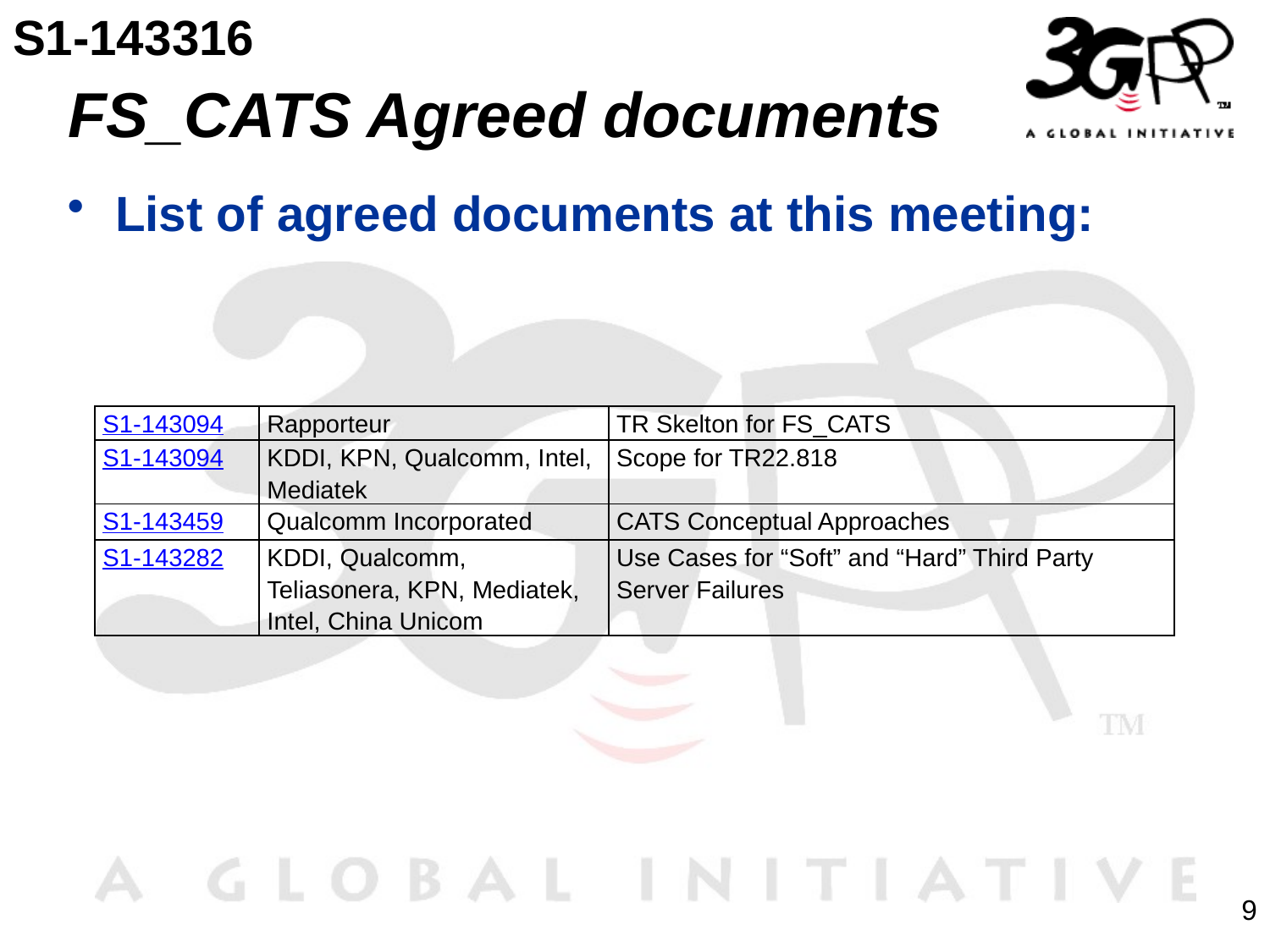

S1-143316
# FS_CATS Agreed documents
List of agreed documents at this meeting:

| S1-143094 | Rapporteur | TR Skelton for FS\_CATS |
| --- | --- | --- |
| S1-143094 | KDDI, KPN, Qualcomm, Intel, Mediatek | Scope for TR22.818 |
| S1-143459 | Qualcomm Incorporated | CATS Conceptual Approaches |
| S1-143282 | KDDI, Qualcomm, Teliasonera, KPN, Mediatek, Intel, China Unicom | Use Cases for “Soft” and “Hard” Third Party Server Failures |
9